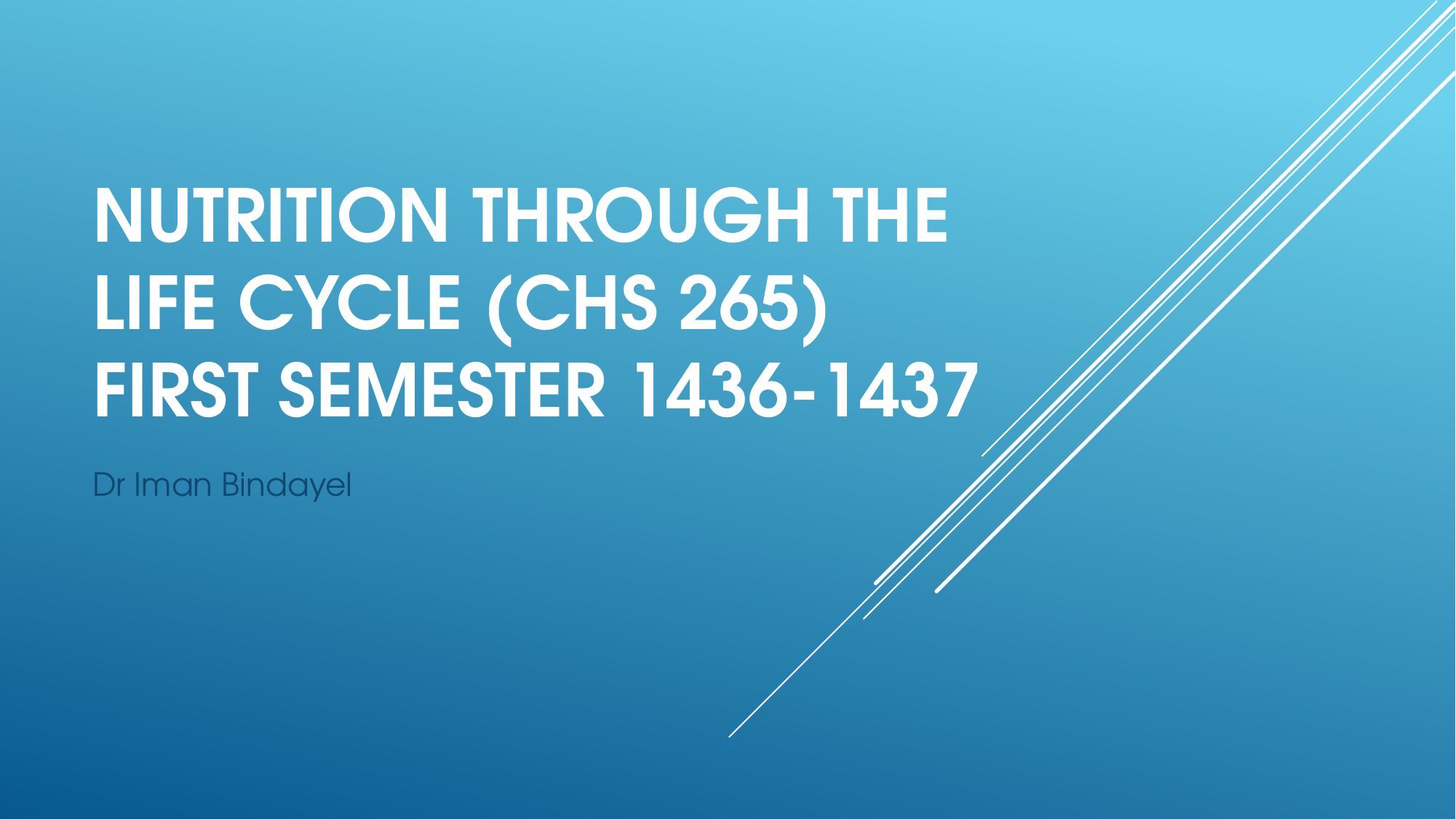

# Nutrition through the life cycle (CHS 265) First Semester 1436-1437
Dr Iman Bindayel